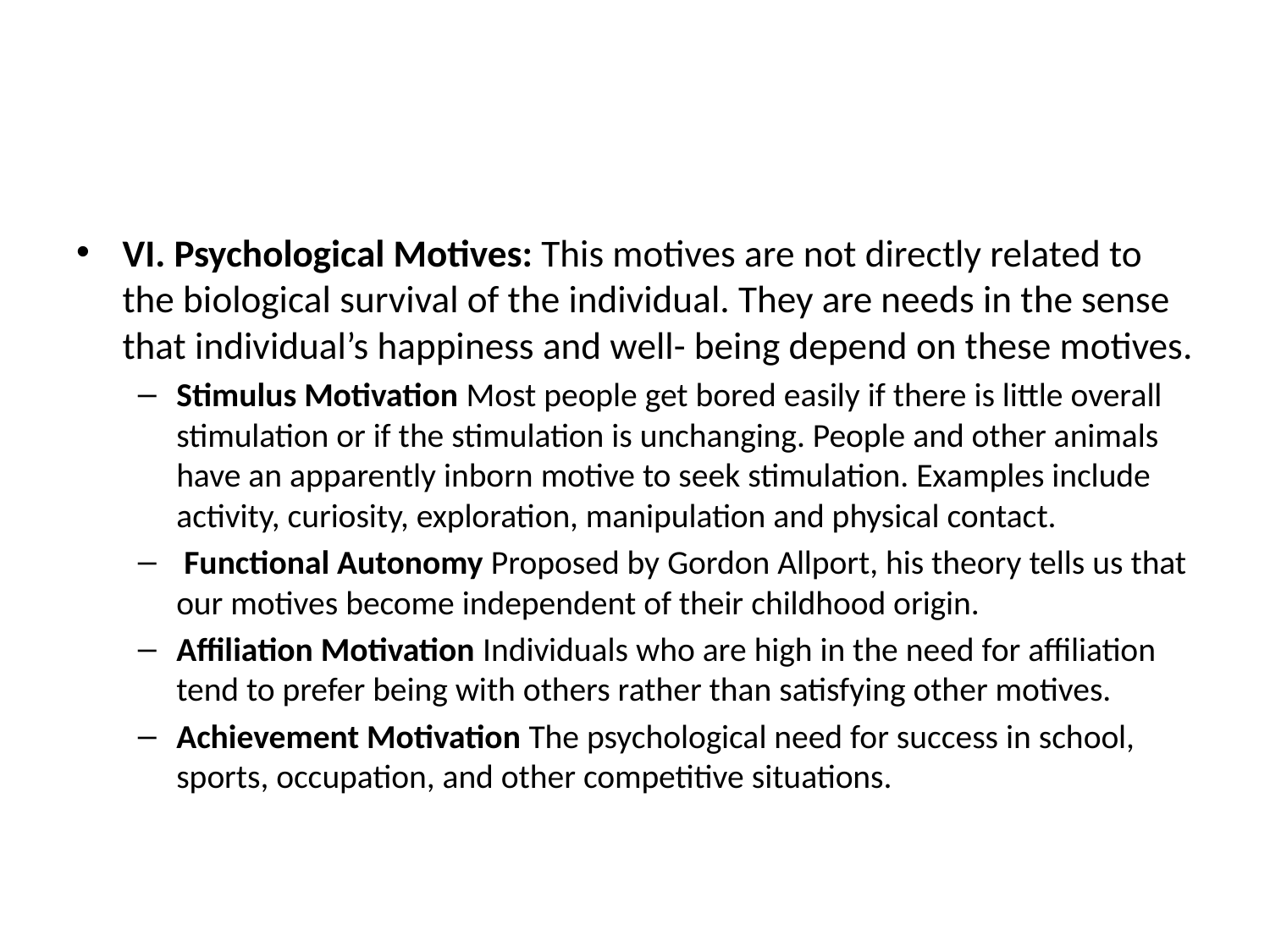

#
VI. Psychological Motives: This motives are not directly related to the biological survival of the individual. They are needs in the sense that individual’s happiness and well- being depend on these motives.
Stimulus Motivation Most people get bored easily if there is little overall stimulation or if the stimulation is unchanging. People and other animals have an apparently inborn motive to seek stimulation. Examples include activity, curiosity, exploration, manipulation and physical contact.
 Functional Autonomy Proposed by Gordon Allport, his theory tells us that our motives become independent of their childhood origin.
Affiliation Motivation Individuals who are high in the need for affiliation tend to prefer being with others rather than satisfying other motives.
Achievement Motivation The psychological need for success in school, sports, occupation, and other competitive situations.